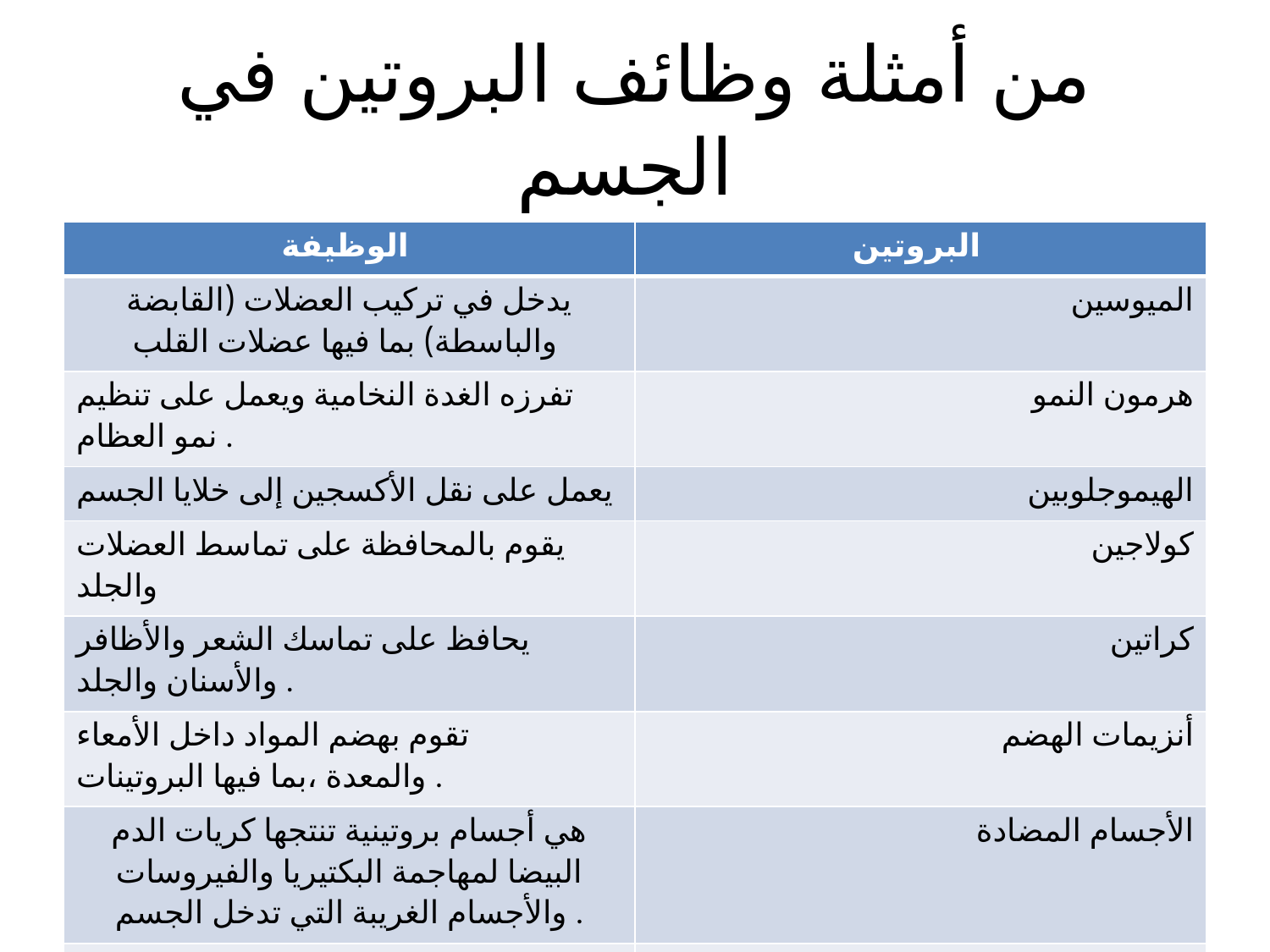

# من أمثلة وظائف البروتين في الجسم
| الوظيفة | البروتين |
| --- | --- |
| يدخل في تركيب العضلات (القابضة والباسطة) بما فيها عضلات القلب | الميوسين |
| تفرزه الغدة النخامية ويعمل على تنظيم نمو العظام . | هرمون النمو |
| يعمل على نقل الأكسجين إلى خلايا الجسم | الهيموجلوبين |
| يقوم بالمحافظة على تماسط العضلات والجلد | كولاجين |
| يحافظ على تماسك الشعر والأظافر والأسنان والجلد . | كراتين |
| تقوم بهضم المواد داخل الأمعاء والمعدة ،بما فيها البروتينات . | أنزيمات الهضم |
| هي أجسام بروتينية تنتجها كريات الدم البيضا لمهاجمة البكتيريا والفيروسات والأجسام الغريبة التي تدخل الجسم . | الأجسام المضادة |
| بروتين يكون مخزنا في الثدي ،وله دور مهم في نمو الجنين . | الكازين |
| مستقبلات على أغشية الخلية تقوم بتنظيم دخول وخروج الغذاء للخلية . | المستقبلات |